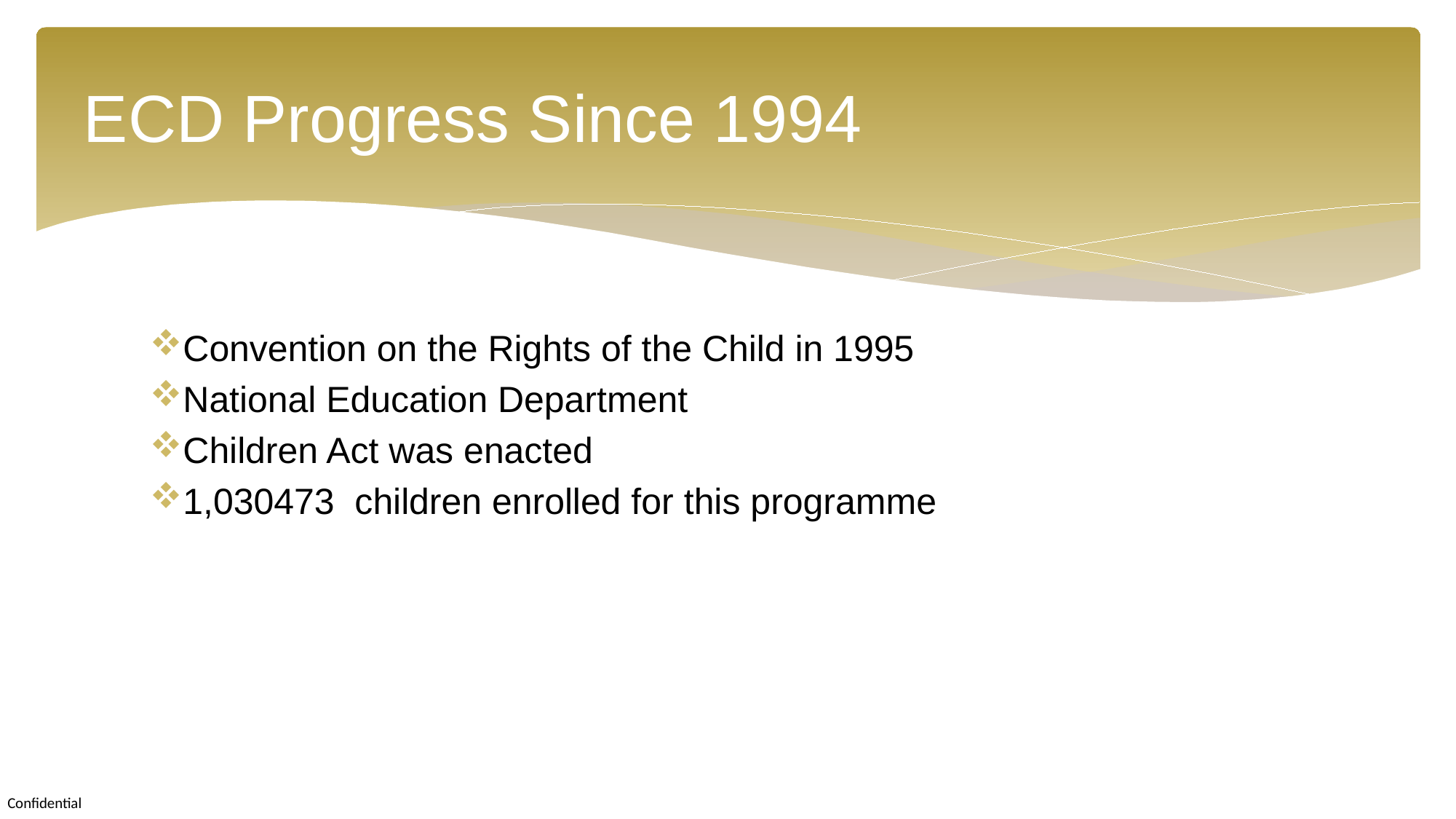

# ECD Progress Since 1994
Convention on the Rights of the Child in 1995
National Education Department
Children Act was enacted
1,030473  children enrolled for this programme